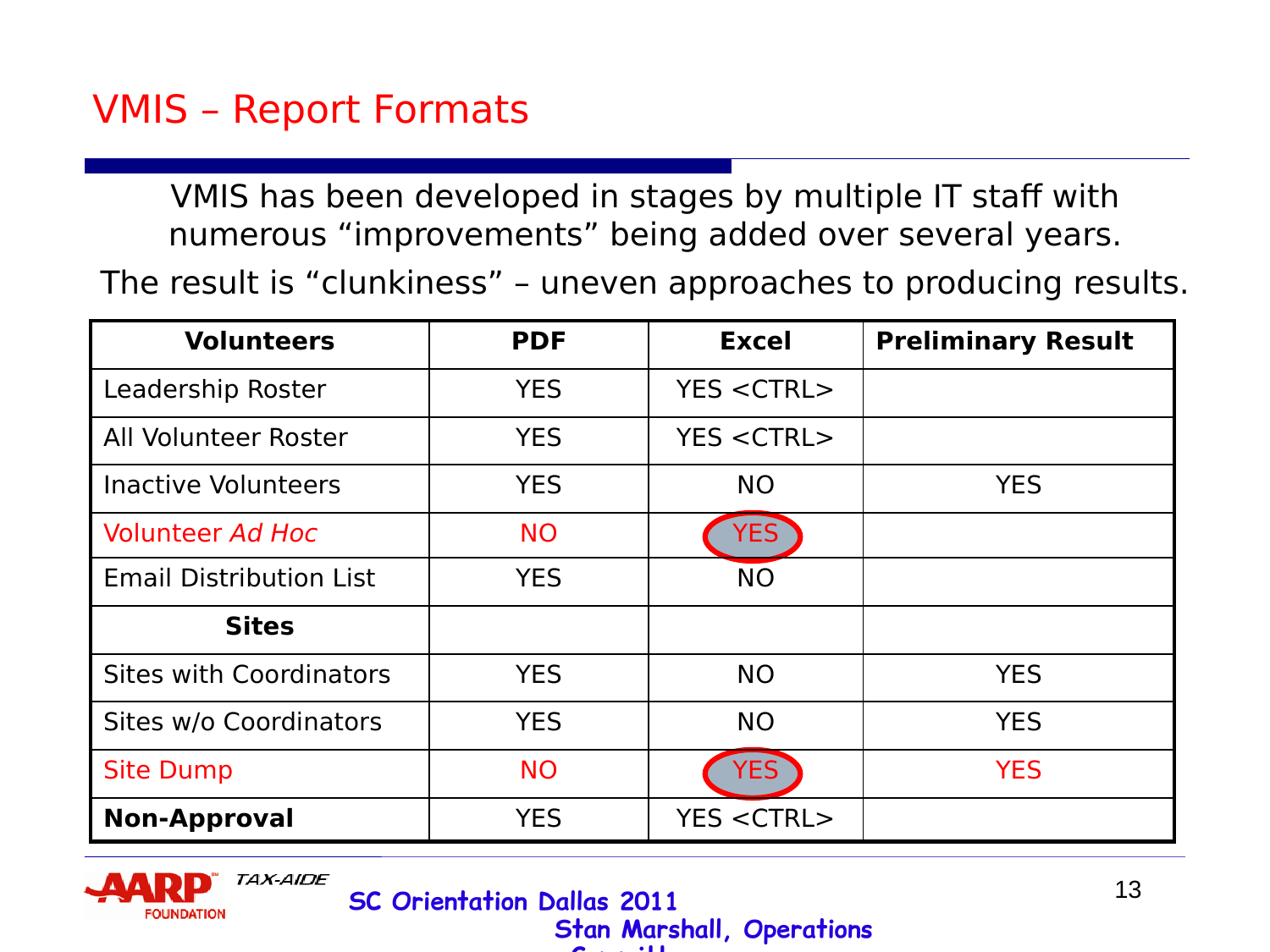

# VMIS – Report Formats
VMIS has been developed in stages by multiple IT staff with numerous “improvements” being added over several years.
The result is “clunkiness” – uneven approaches to producing results.
| Volunteers | PDF | Excel | Preliminary Result |
| --- | --- | --- | --- |
| Leadership Roster | YES | YES <CTRL> |  |
| All Volunteer Roster | YES | YES <CTRL> |  |
| Inactive Volunteers | YES | NO | YES |
| Volunteer Ad Hoc | NO | YES |  |
| Email Distribution List | YES | NO |  |
| Sites |  |  |  |
| Sites with Coordinators | YES | NO | YES |
| Sites w/o Coordinators | YES | NO | YES |
| Site Dump | NO | YES | YES |
| Non-Approval | YES | YES <CTRL> |  |